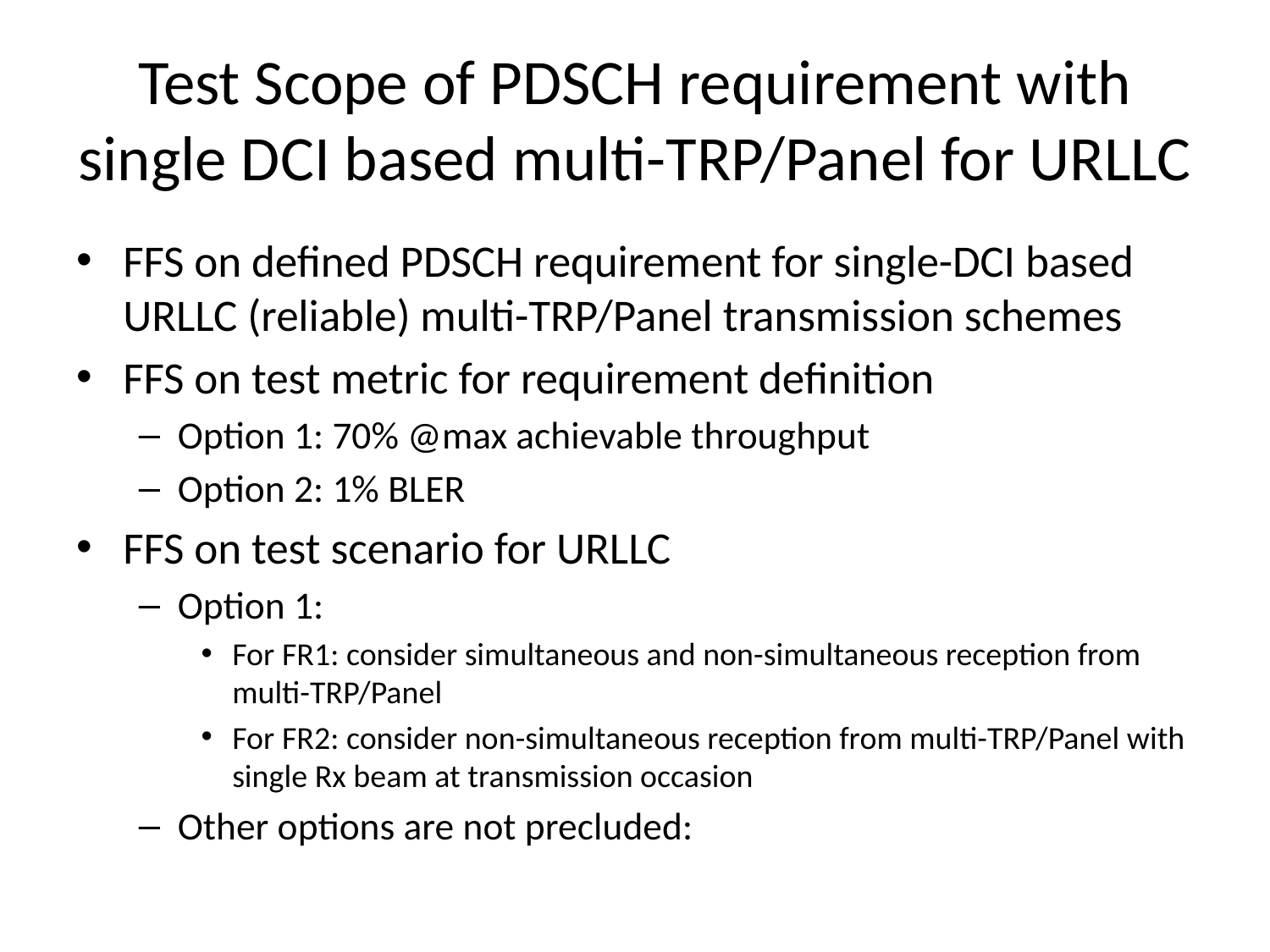

# Test Scope of PDSCH requirement with single DCI based multi-TRP/Panel for URLLC
FFS on defined PDSCH requirement for single-DCI based URLLC (reliable) multi-TRP/Panel transmission schemes
FFS on test metric for requirement definition
Option 1: 70% @max achievable throughput
Option 2: 1% BLER
FFS on test scenario for URLLC
Option 1:
For FR1: consider simultaneous and non-simultaneous reception from multi-TRP/Panel
For FR2: consider non-simultaneous reception from multi-TRP/Panel with single Rx beam at transmission occasion
Other options are not precluded: